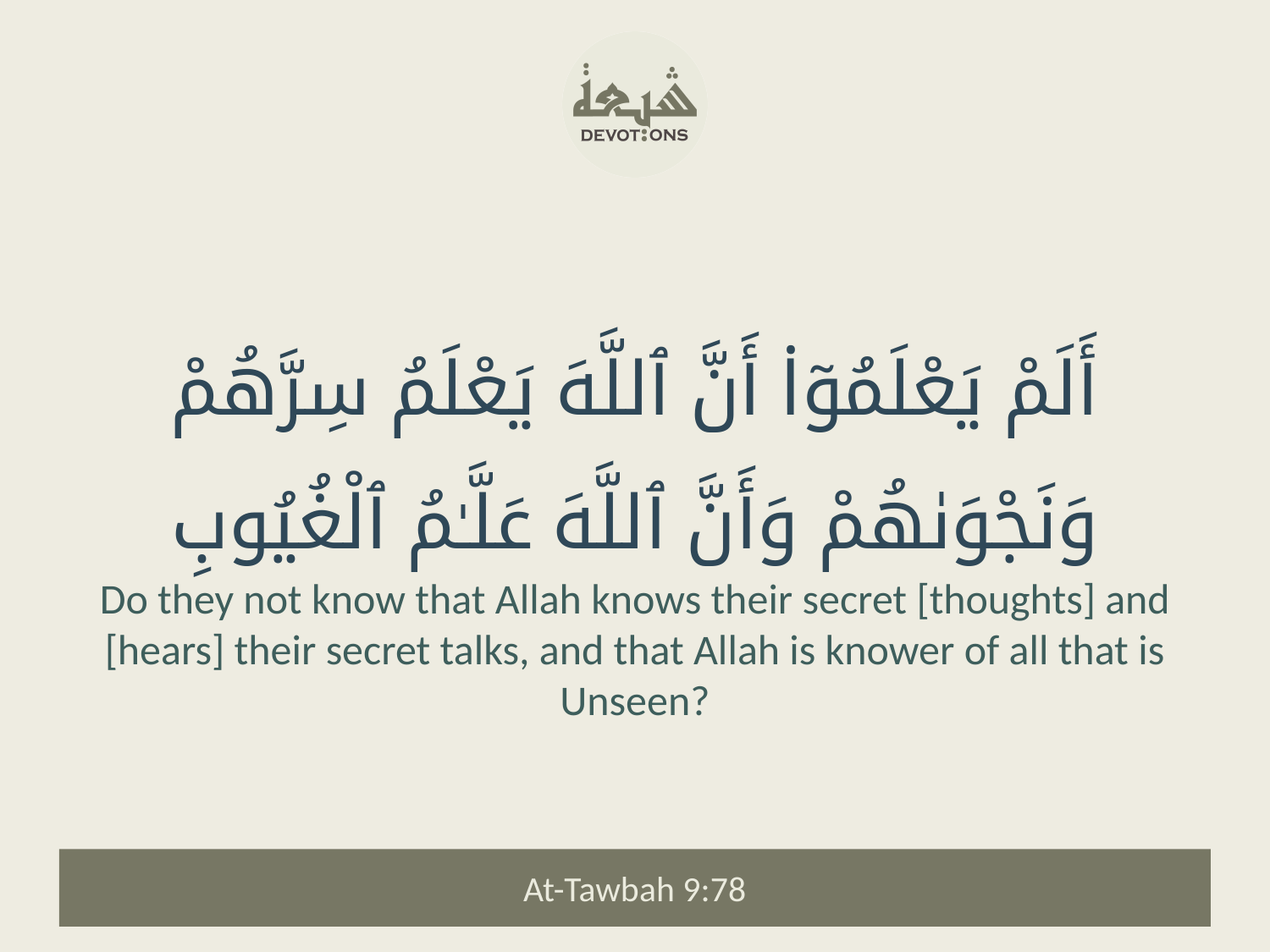

أَلَمْ يَعْلَمُوٓا۟ أَنَّ ٱللَّهَ يَعْلَمُ سِرَّهُمْ وَنَجْوَىٰهُمْ وَأَنَّ ٱللَّهَ عَلَّـٰمُ ٱلْغُيُوبِ
Do they not know that Allah knows their secret [thoughts] and [hears] their secret talks, and that Allah is knower of all that is Unseen?
At-Tawbah 9:78